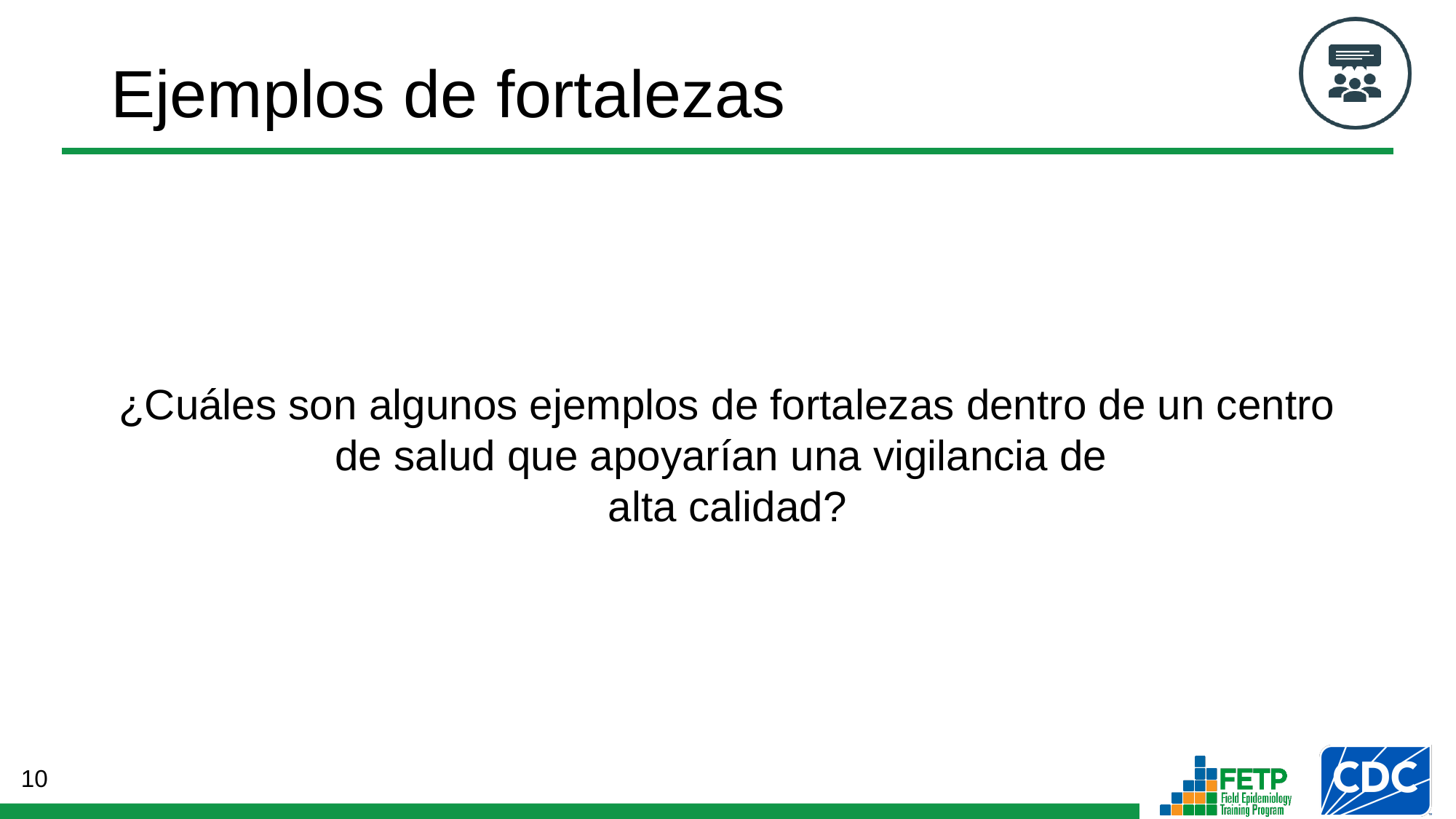

# Ejemplos de fortalezas
¿Cuáles son algunos ejemplos de fortalezas dentro de un centro de salud que apoyarían una vigilancia de
alta calidad?